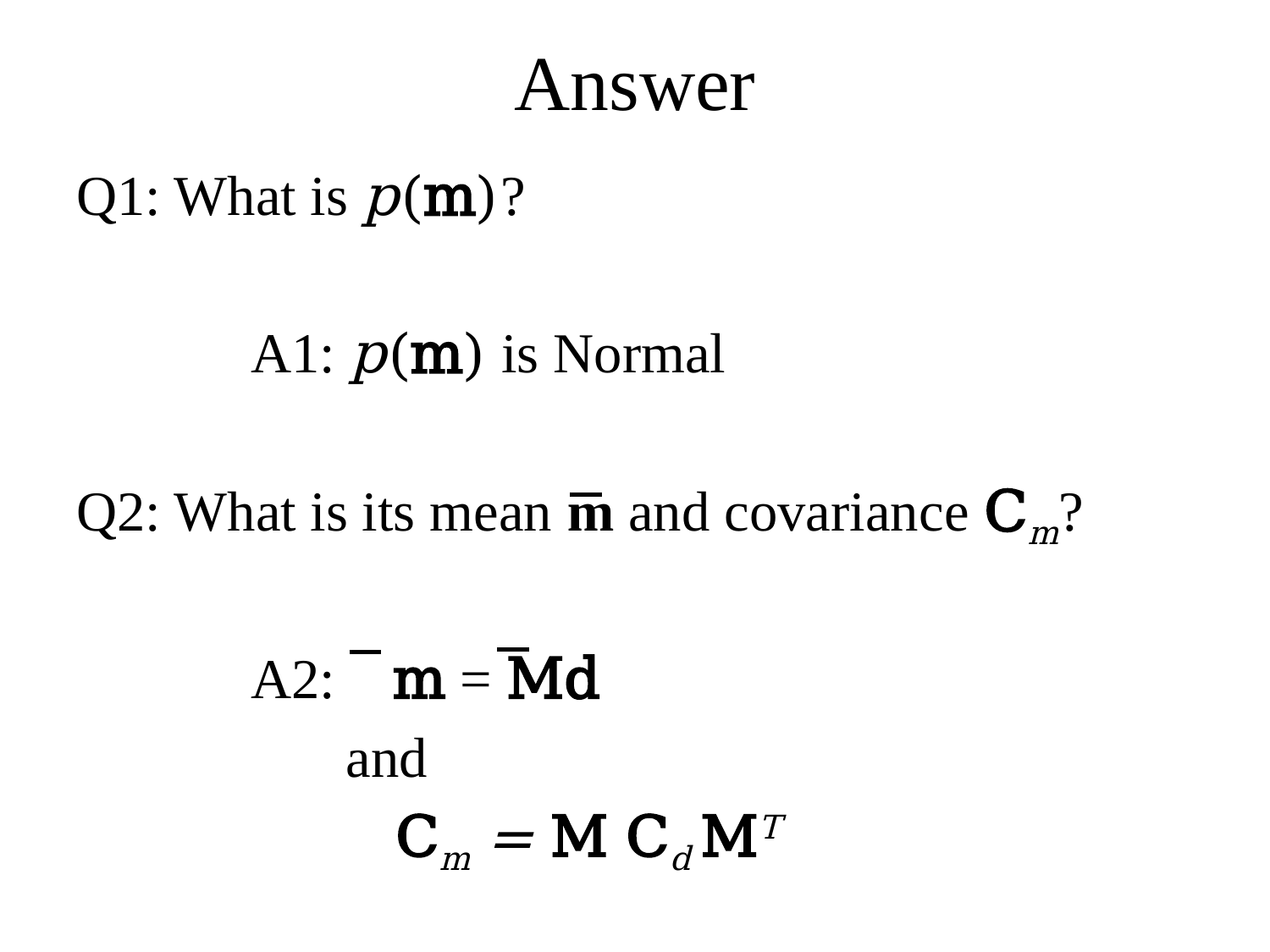

# Answer
Q1: What is p(m)?

		A1: p(m) is Normal

Q2: What is its mean m and covariance Cm?

		A2:    m = Md
                   and
			 Cm = M Cd MT